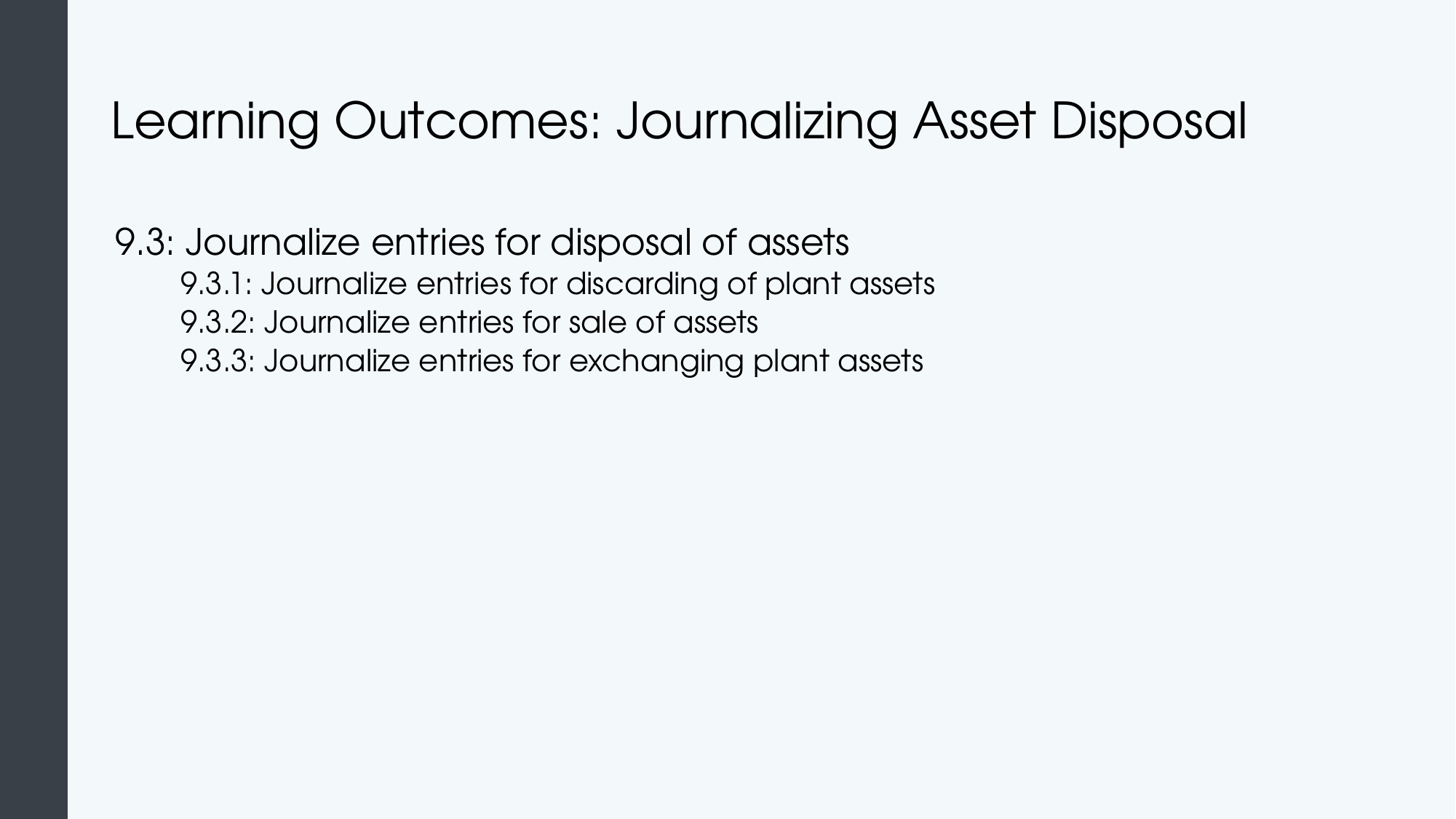

# Learning Outcomes: Journalizing Asset Disposal
9.3: Journalize entries for disposal of assets
9.3.1: Journalize entries for discarding of plant assets
9.3.2: Journalize entries for sale of assets
9.3.3: Journalize entries for exchanging plant assets